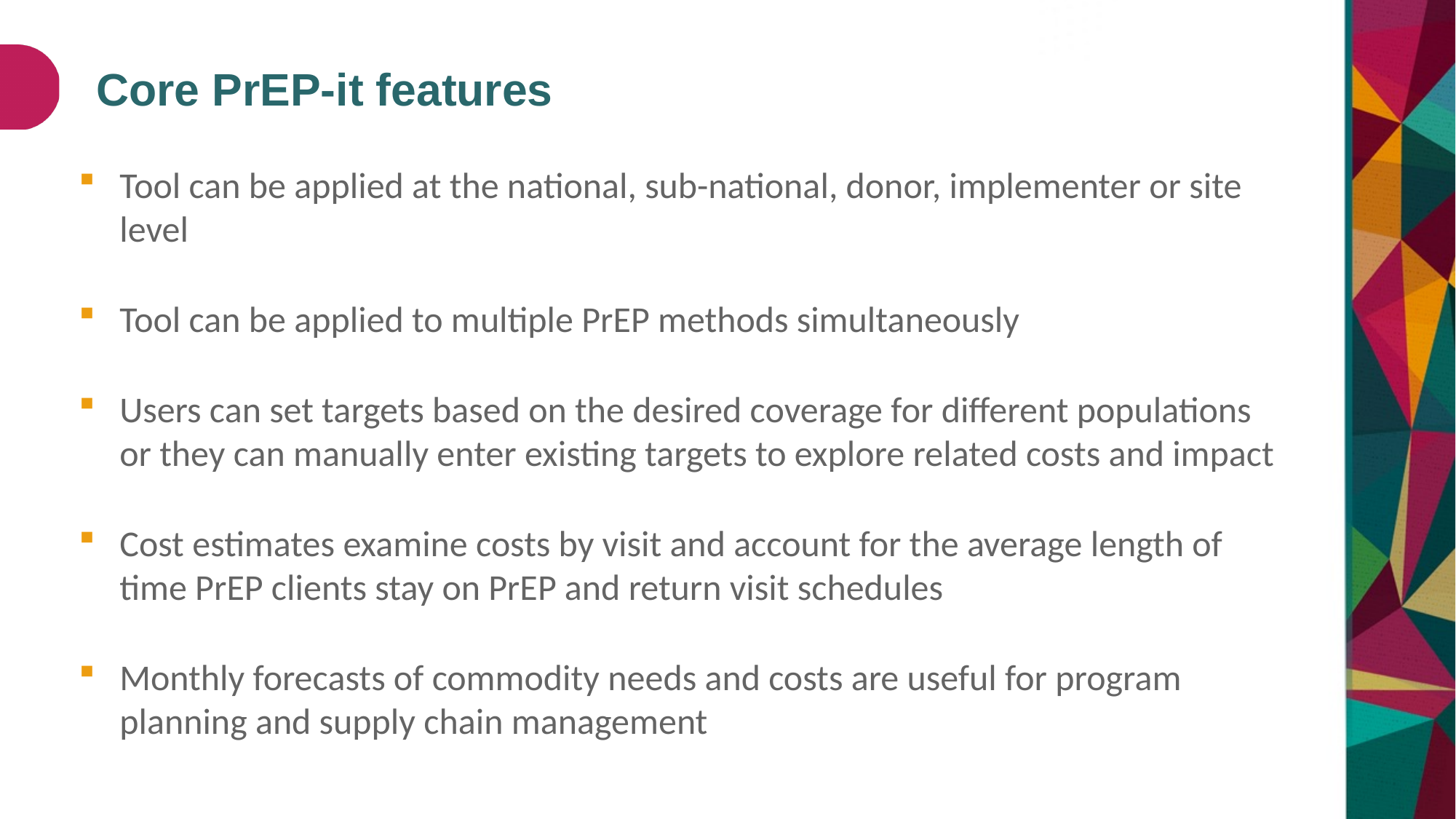

# Core PrEP-it features
Tool can be applied at the national, sub-national, donor, implementer or site level

Tool can be applied to multiple PrEP methods simultaneously

Users can set targets based on the desired coverage for different populations or they can manually enter existing targets to explore related costs and impact

Cost estimates examine costs by visit and account for the average length of time PrEP clients stay on PrEP and return visit schedules

Monthly forecasts of commodity needs and costs are useful for program planning and supply chain management